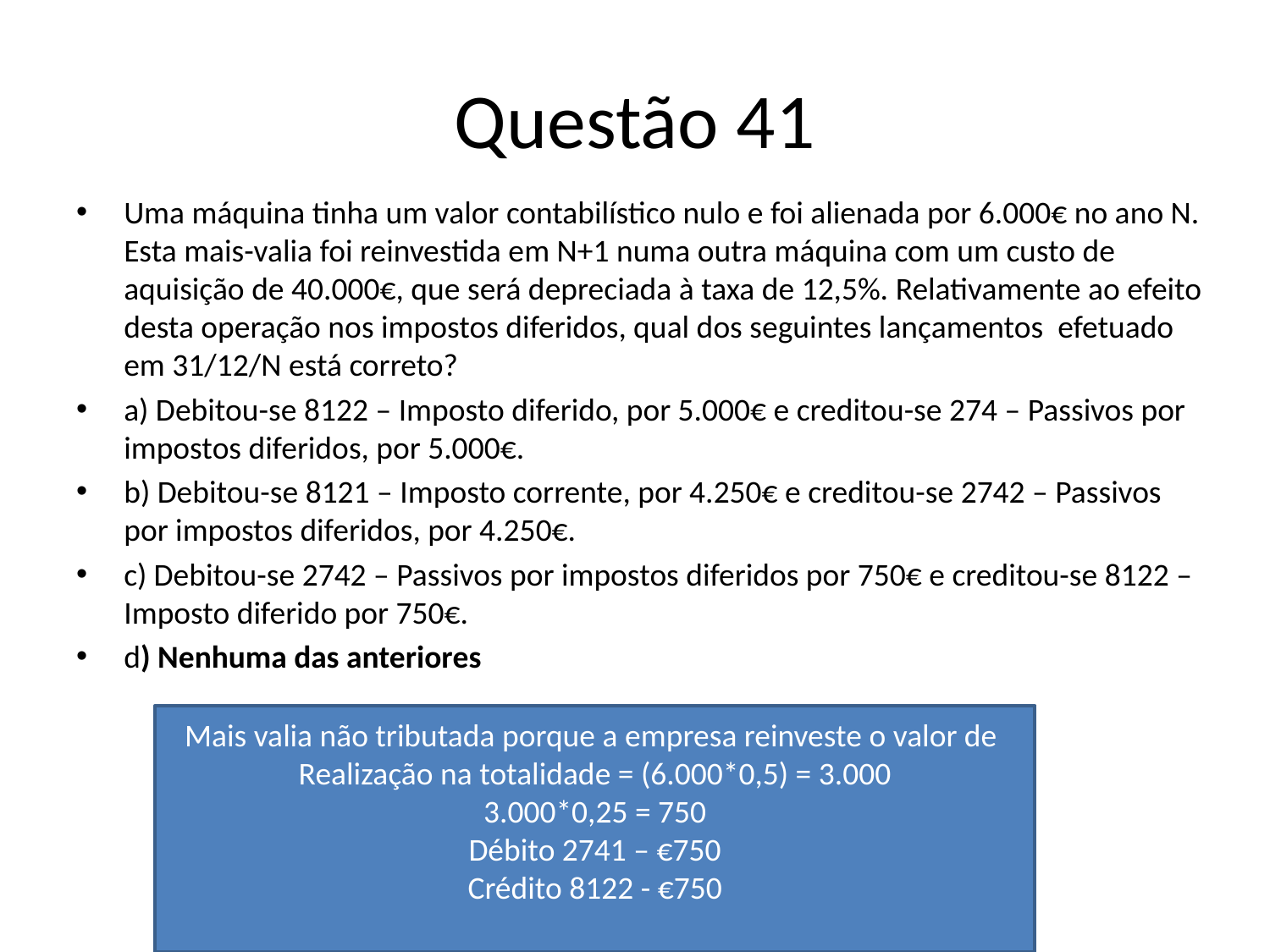

# Questão 41
Uma máquina tinha um valor contabilístico nulo e foi alienada por 6.000€ no ano N. Esta mais-valia foi reinvestida em N+1 numa outra máquina com um custo de aquisição de 40.000€, que será depreciada à taxa de 12,5%. Relativamente ao efeito desta operação nos impostos diferidos, qual dos seguintes lançamentos  efetuado em 31/12/N está correto?
a) Debitou-se 8122 – Imposto diferido, por 5.000€ e creditou-se 274 – Passivos por impostos diferidos, por 5.000€.
b) Debitou-se 8121 – Imposto corrente, por 4.250€ e creditou-se 2742 – Passivos por impostos diferidos, por 4.250€.
c) Debitou-se 2742 – Passivos por impostos diferidos por 750€ e creditou-se 8122 – Imposto diferido por 750€.
d) Nenhuma das anteriores

Mais valia não tributada porque a empresa reinveste o valor de
Realização na totalidade = (6.000*0,5) = 3.000
3.000*0,25 = 750
Débito 2741 – €750
Crédito 8122 - €750